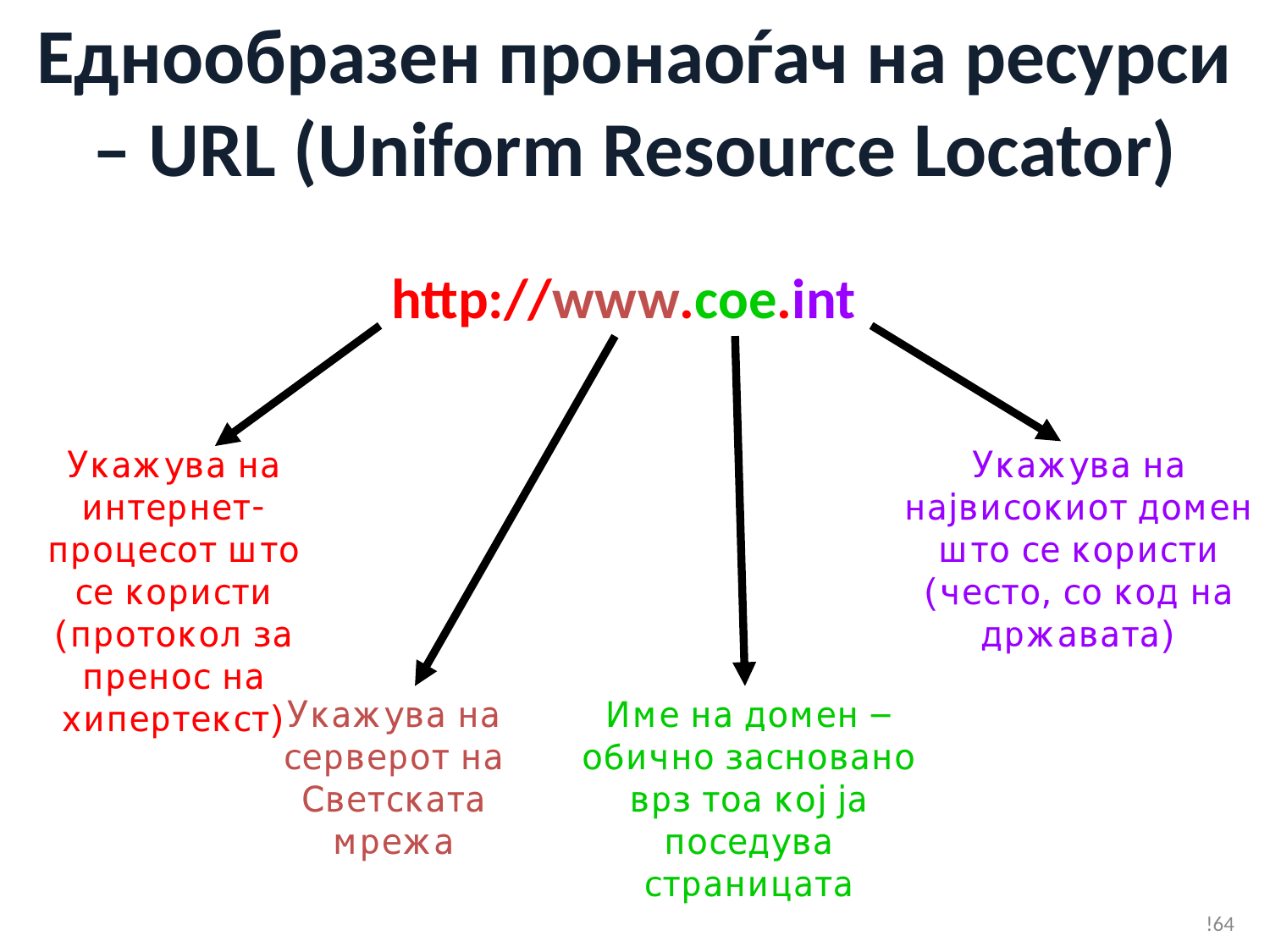

# Еднообразен пронаоѓач на ресурси – URL (Uniform Resource Locator)
http://www.coe.int

Укажува на интернет-процесот што се користи (протокол за пренос на хипертекст)
Укажува на највисокиот домен што се користи (често, со код на државата)
Укажува на серверот на Светската мрежа
Име на домен – обично засновано врз тоа кој ја поседува страницата
!64